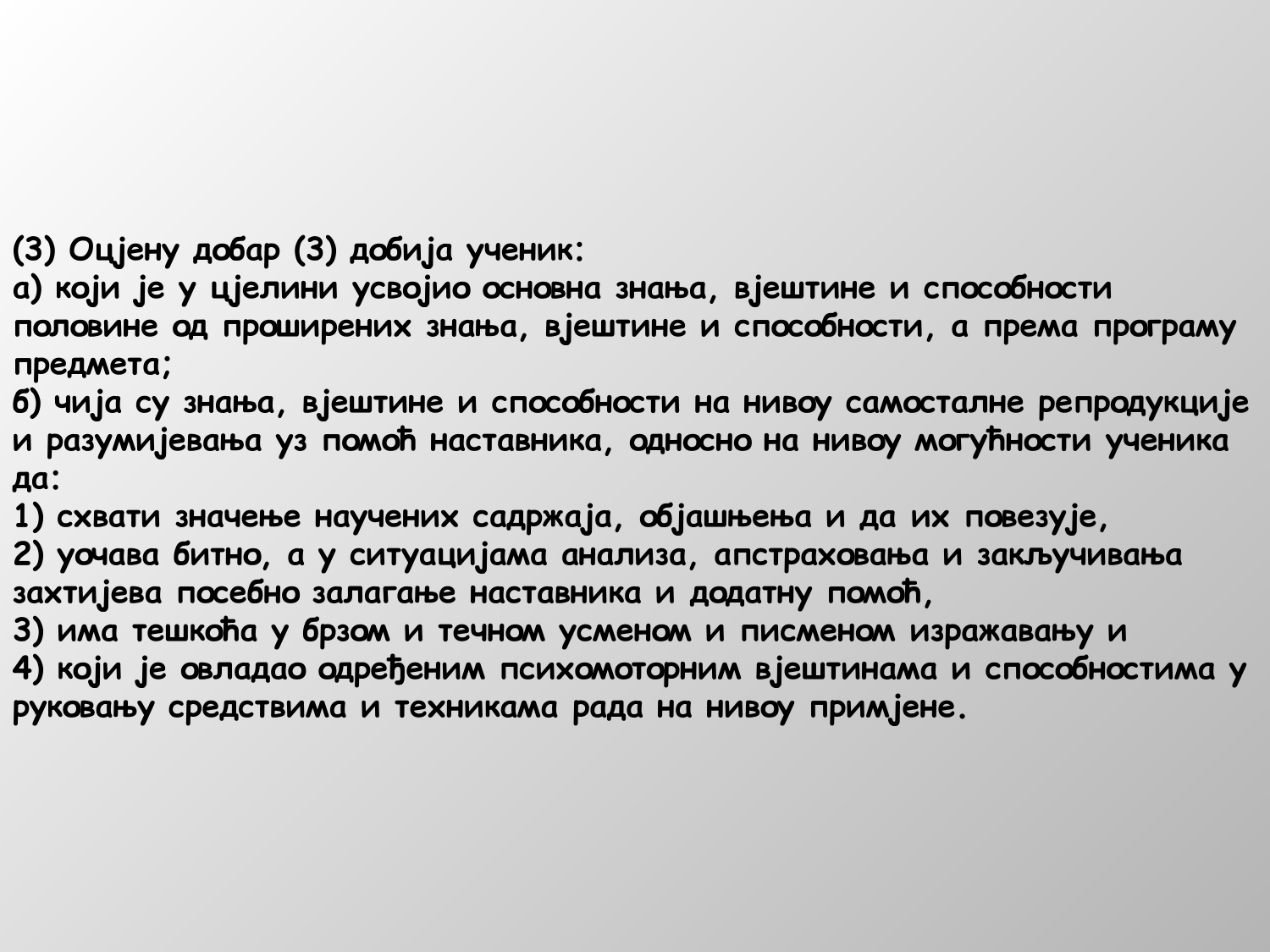

# (3) Оцјену добар (3) добија ученик: а) који је у цјелини усвојио основна знања, вјештине и способности половине од проширених знања, вјештине и способности, а према програму предмета; б) чија су знања, вјештине и способности на нивоу самосталне репродукције и разумијевања уз помоћ наставника, односно на нивоу могућности ученика да: 1) схвати значење научених садржаја, објашњења и да их повезује, 2) уочава битно, а у ситуацијама анализа, апстраховања и закључивања захтијева посебно залагање наставника и додатну помоћ, 3) има тешкоћа у брзом и течном усменом и писменом изражавању и 4) који је овладао одређеним психомоторним вјештинама и способностима у руковању средствима и техникама рада на нивоу примјене.